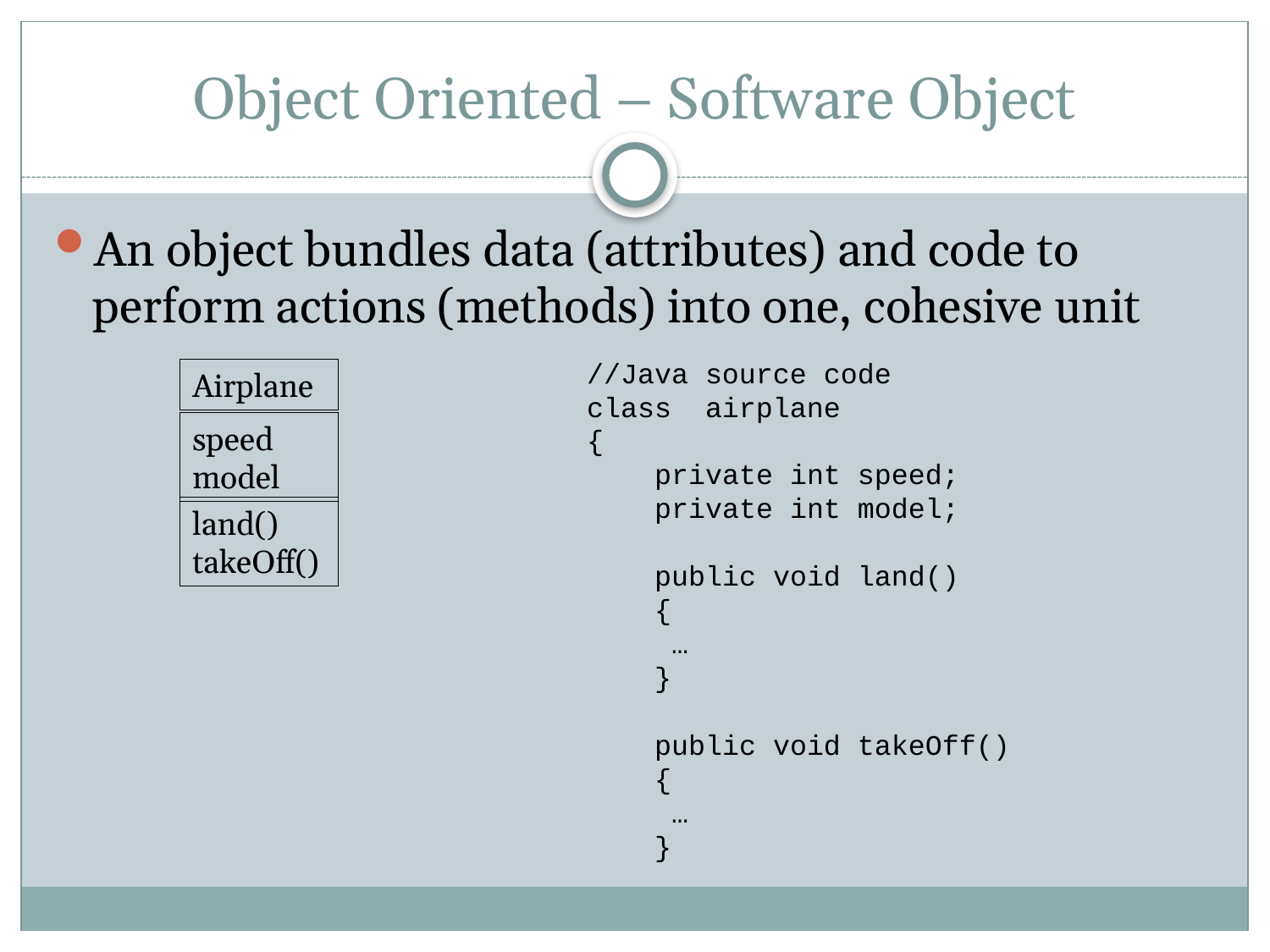

# Object Oriented – Software Object
An object bundles data (attributes) and code to perform actions (methods) into one, cohesive unit

//Java source code
class  airplane
{
    private int speed;
    private int model;

    public void land()
    {
     …
    }

    public void takeOff()
    {
     …
    }

Airplane
speed
model
land()
takeOff()